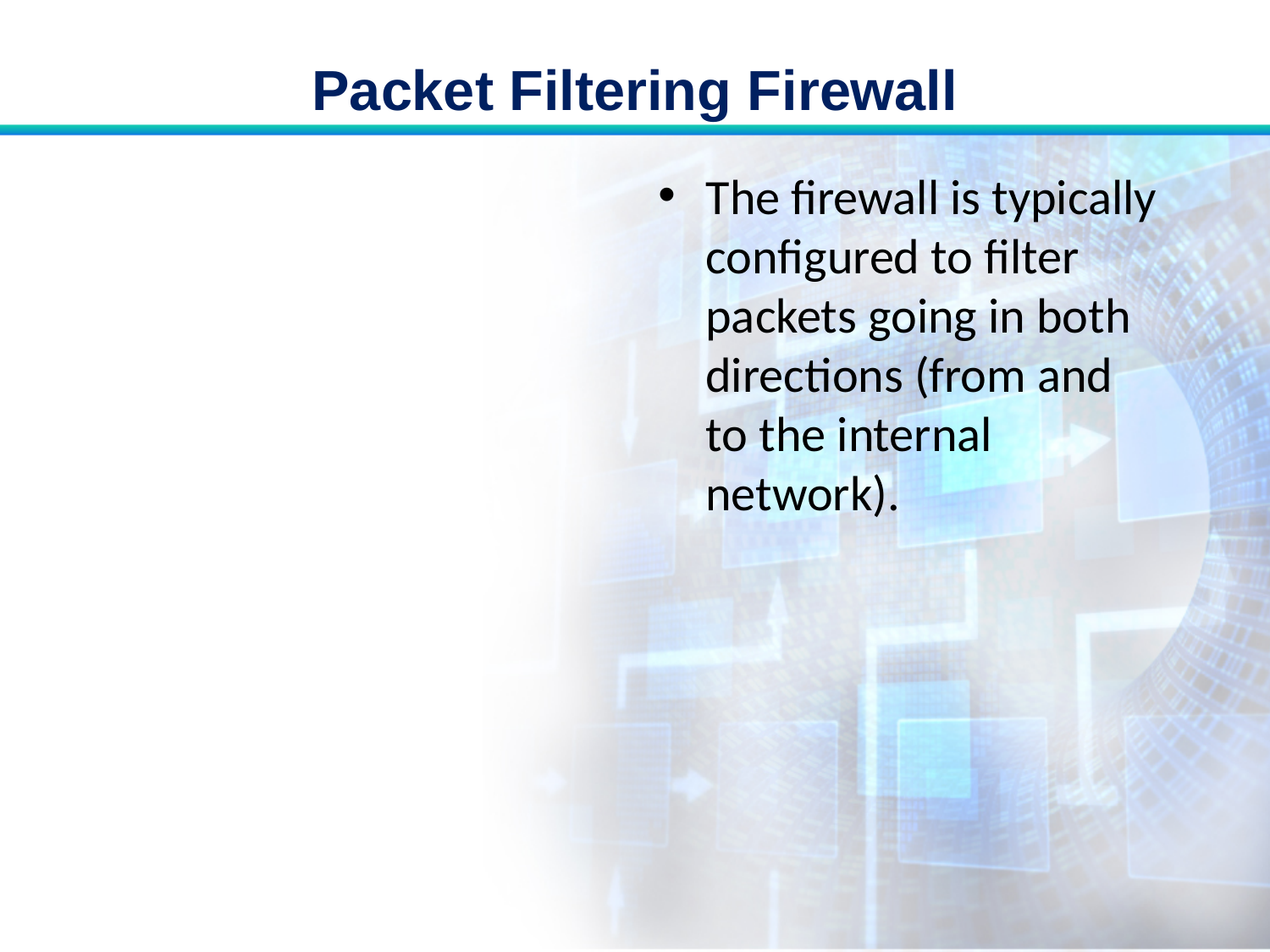

# Packet Filtering Firewall
The firewall is typically configured to filter packets going in both directions (from and to the internal network).